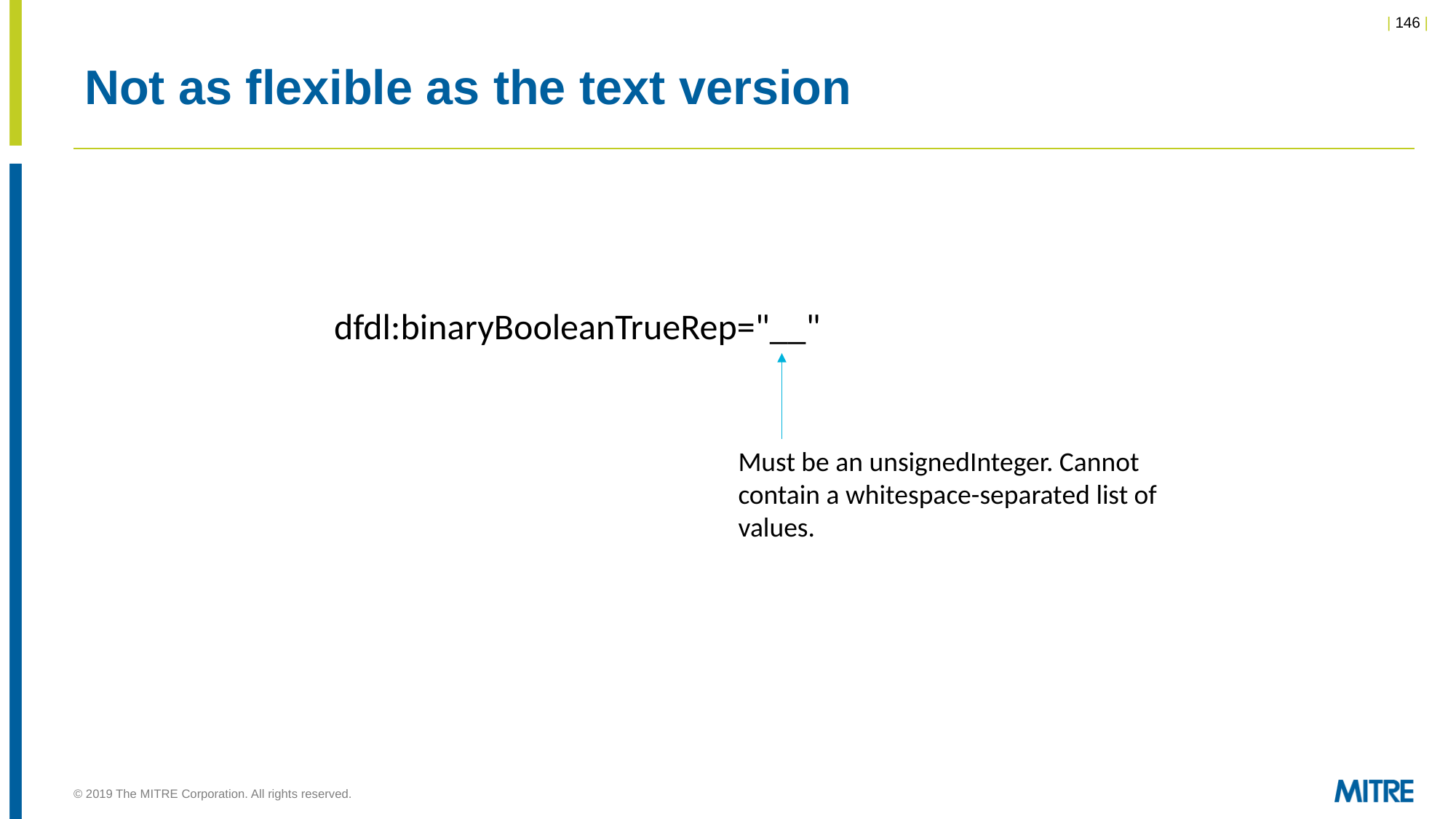

# Not as flexible as the text version
dfdl:binaryBooleanTrueRep="__"
Must be an unsignedInteger. Cannot contain a whitespace-separated list of values.
© 2019 The MITRE Corporation. All rights reserved.